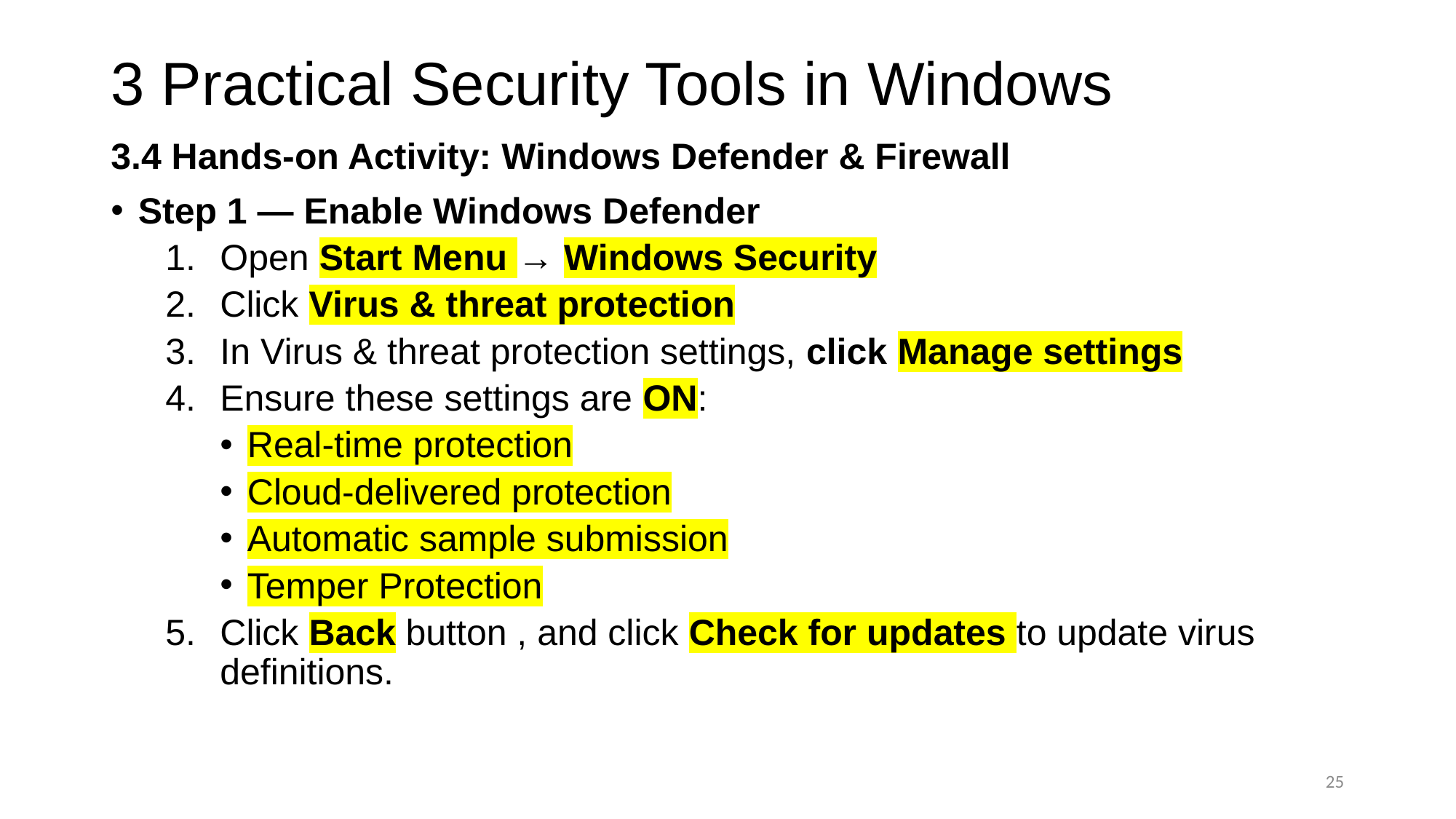

# 3 Practical Security Tools in Windows
3.4 Hands-on Activity: Windows Defender & Firewall
Step 1 — Enable Windows Defender
Open Start Menu → Windows Security
Click Virus & threat protection
In Virus & threat protection settings, click Manage settings
Ensure these settings are ON:
Real-time protection
Cloud-delivered protection
Automatic sample submission
Temper Protection
Click Back button , and click Check for updates to update virus definitions.

25